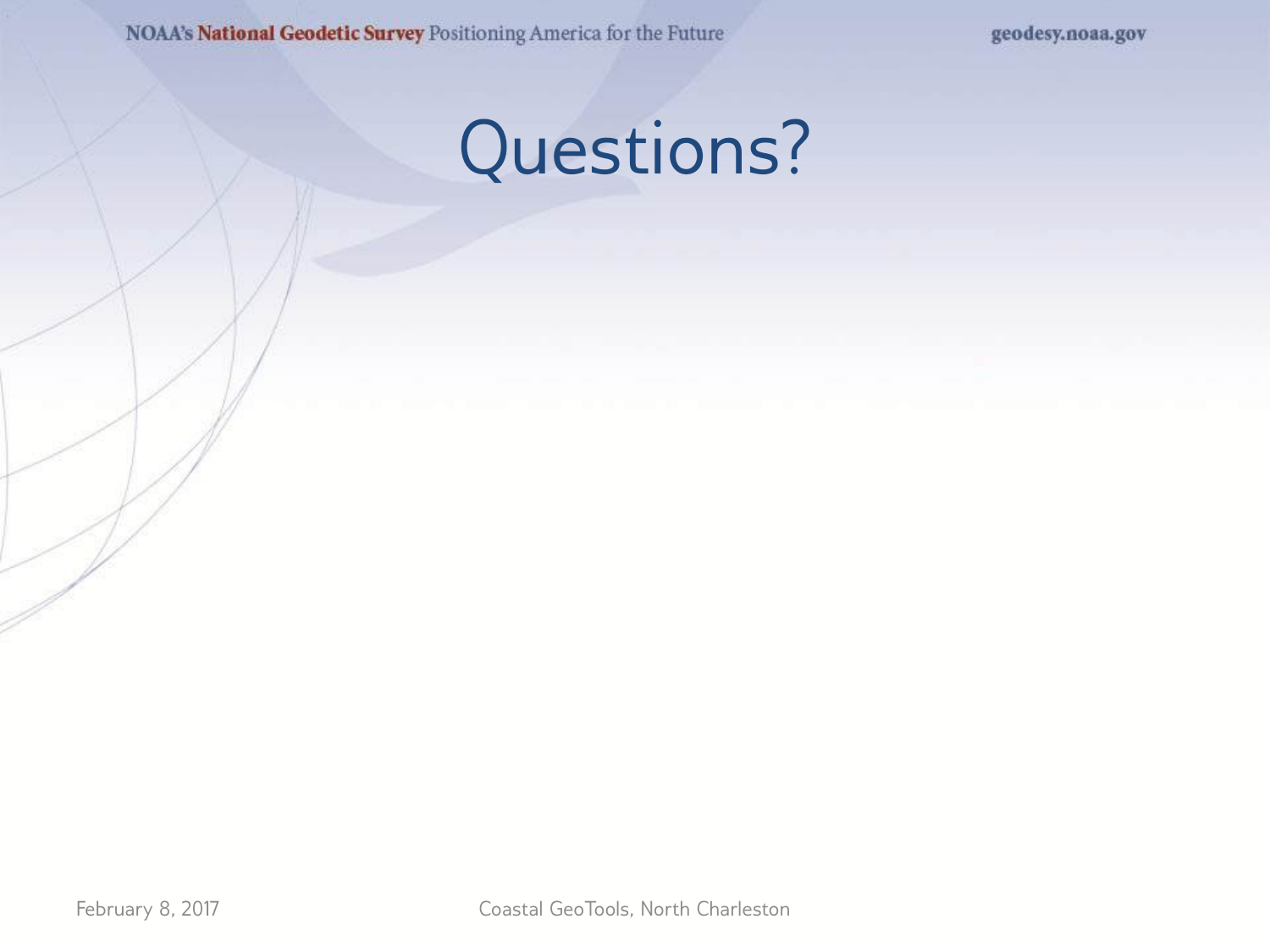

# Questions?
February 8, 2017
Coastal GeoTools, North Charleston